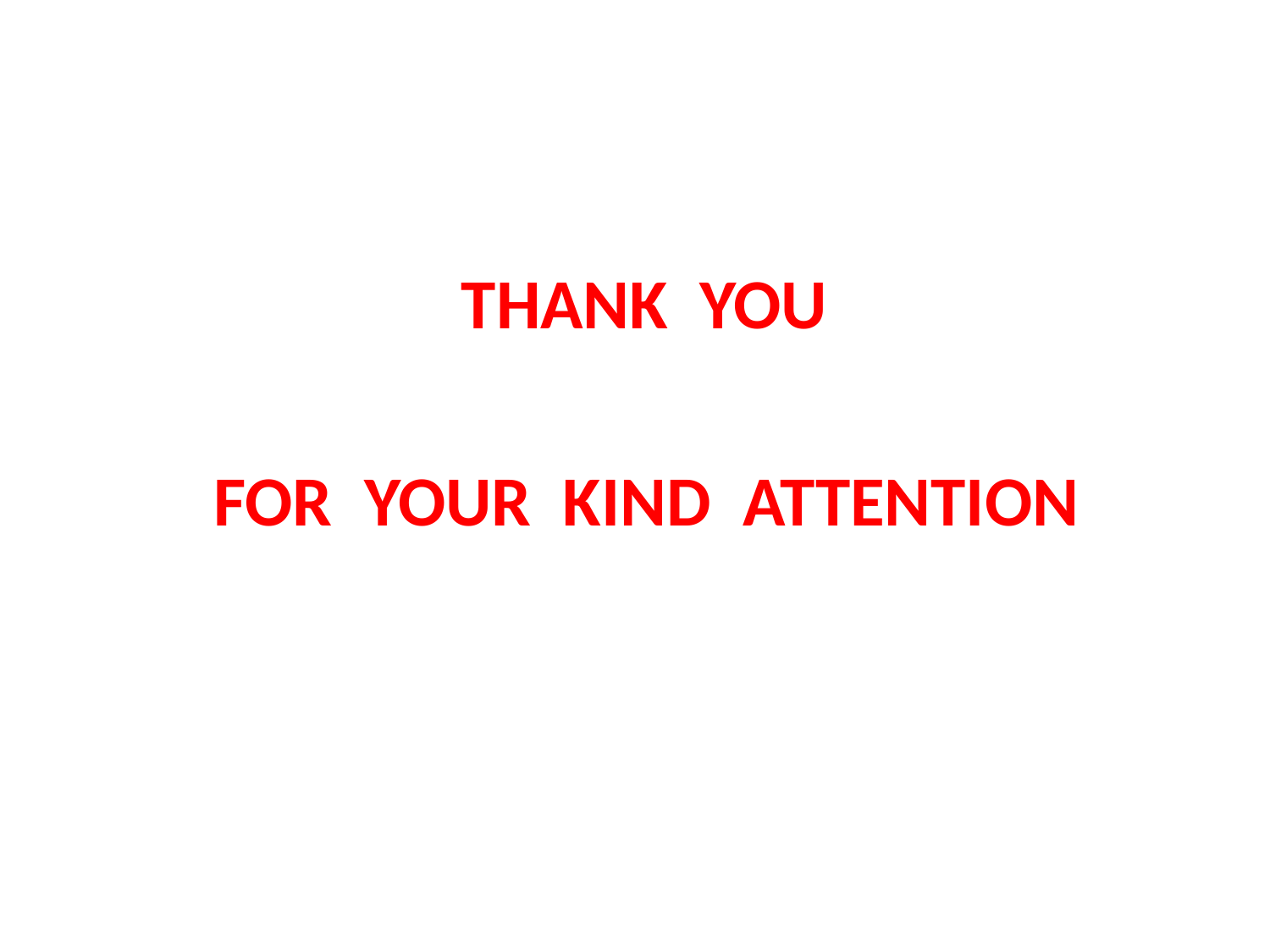

#

 THANK  YOU

FOR  YOUR  KIND  ATTENTION